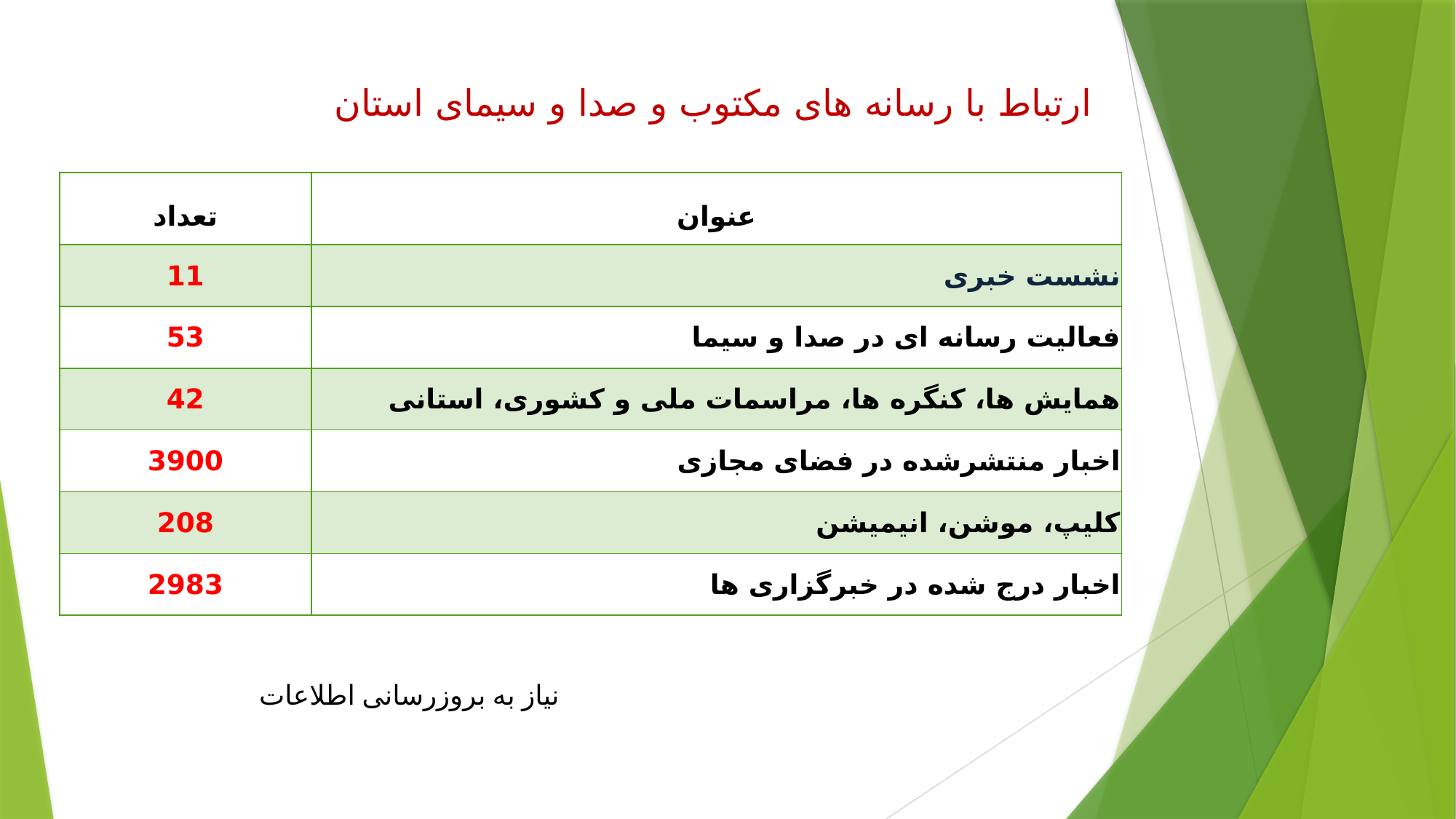

ارتباط با رسانه های مکتوب و صدا و سیمای استان
| تعداد | عنوان |
| --- | --- |
| 11 | نشست خبری |
| 53 | فعالیت رسانه ای در صدا و سیما |
| 42 | همایش ها، کنگره ها، مراسمات ملی و کشوری، استانی |
| 3900 | اخبار منتشرشده در فضای مجازی |
| 208 | کلیپ، موشن، انیمیشن |
| 2983 | اخبار درج شده در خبرگزاری ها |
نیاز به بروزرسانی اطلاعات